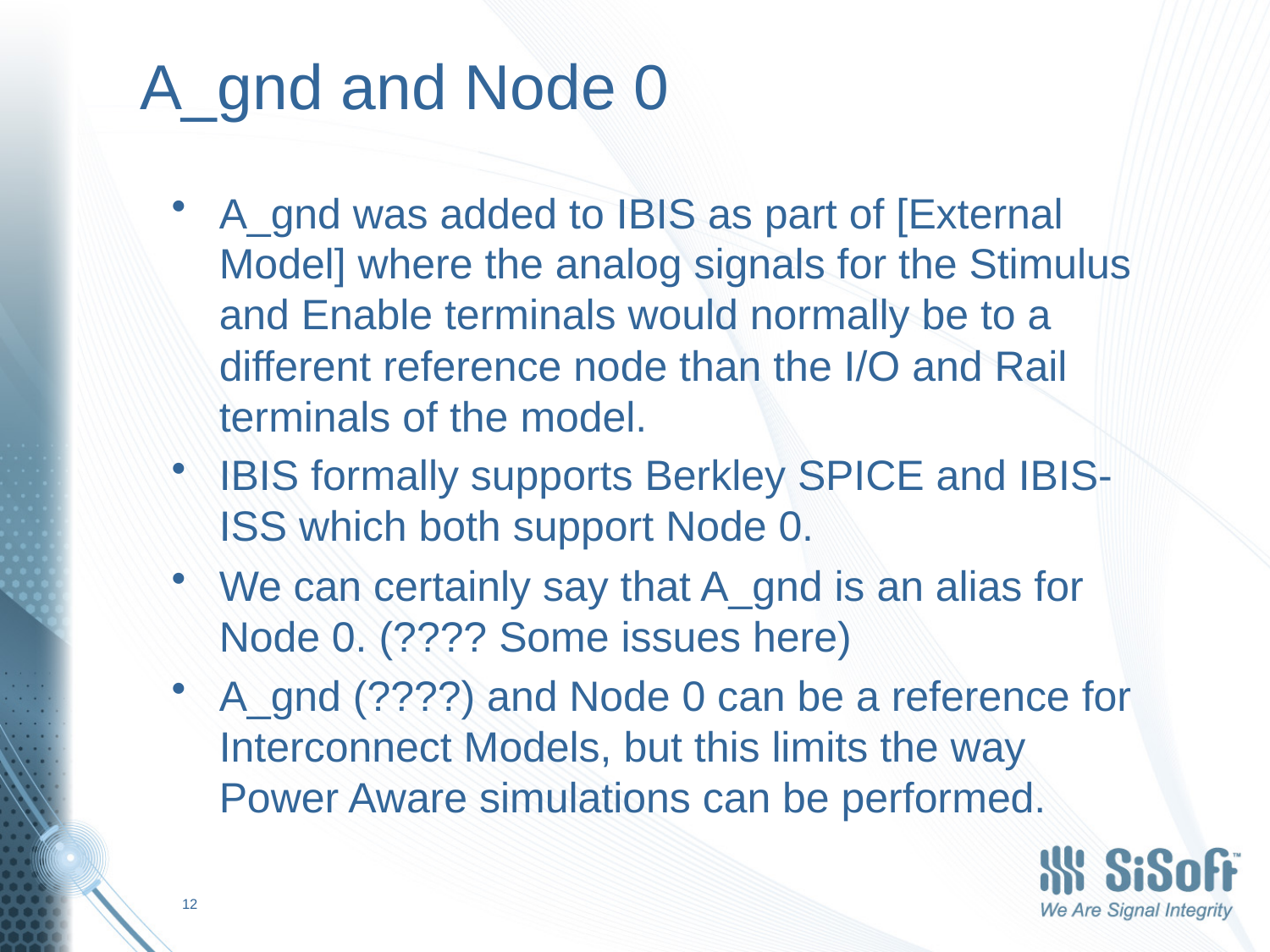

# A_gnd and Node 0
A_gnd was added to IBIS as part of [External Model] where the analog signals for the Stimulus and Enable terminals would normally be to a different reference node than the I/O and Rail terminals of the model.
IBIS formally supports Berkley SPICE and IBIS-ISS which both support Node 0.
We can certainly say that A_gnd is an alias for Node 0. (???? Some issues here)
A_gnd (????) and Node 0 can be a reference for Interconnect Models, but this limits the way Power Aware simulations can be performed.
12